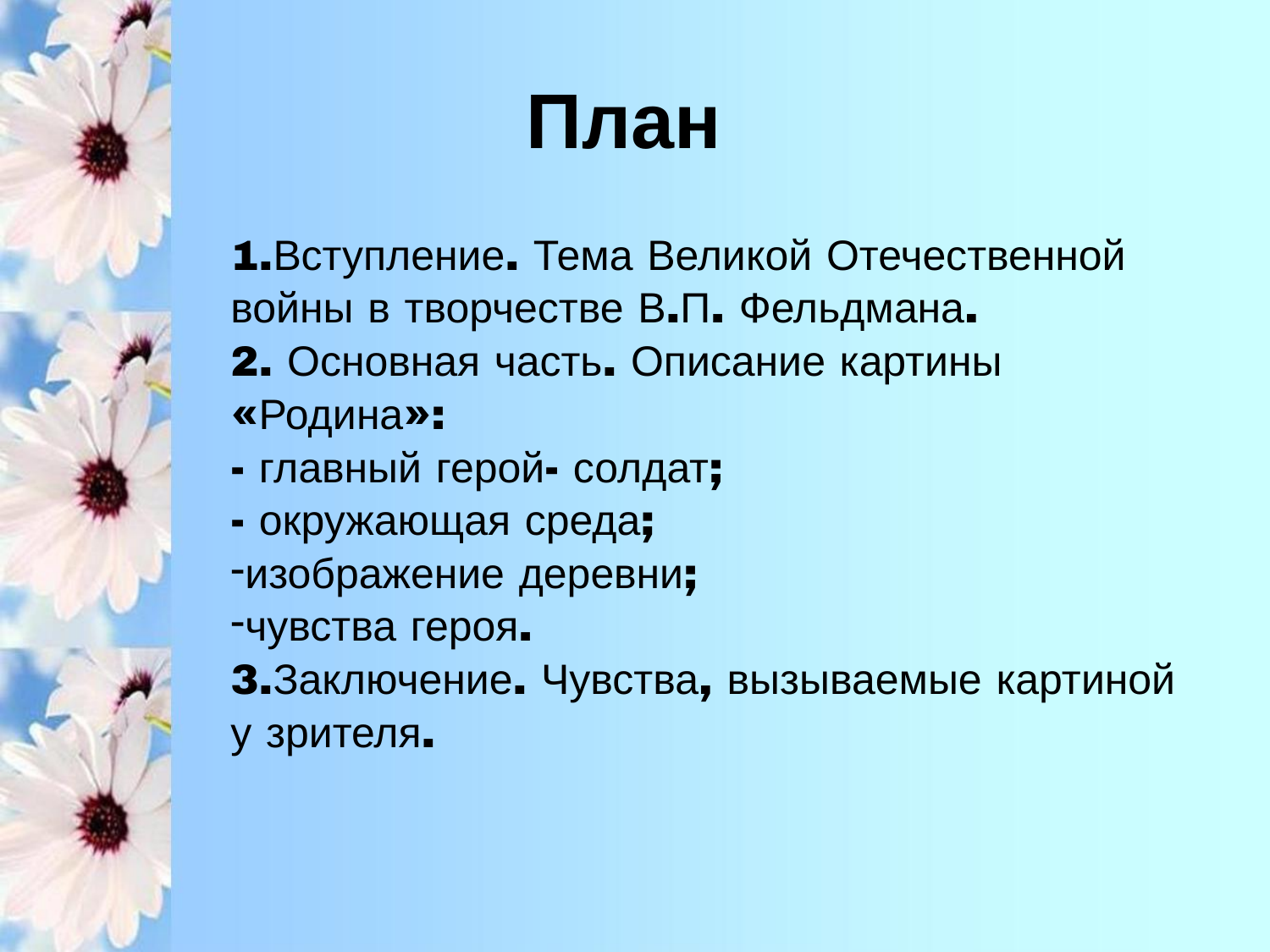

# План
| 1.Вступление. Тема Великой Отечественной войны в творчестве В.П. Фельдмана. 2. Основная часть. Описание картины «Родина»: - главный герой- солдат; - окружающая среда; изображение деревни; чувства героя. 3.Заключение. Чувства, вызываемые картиной у зрителя. |
| --- |